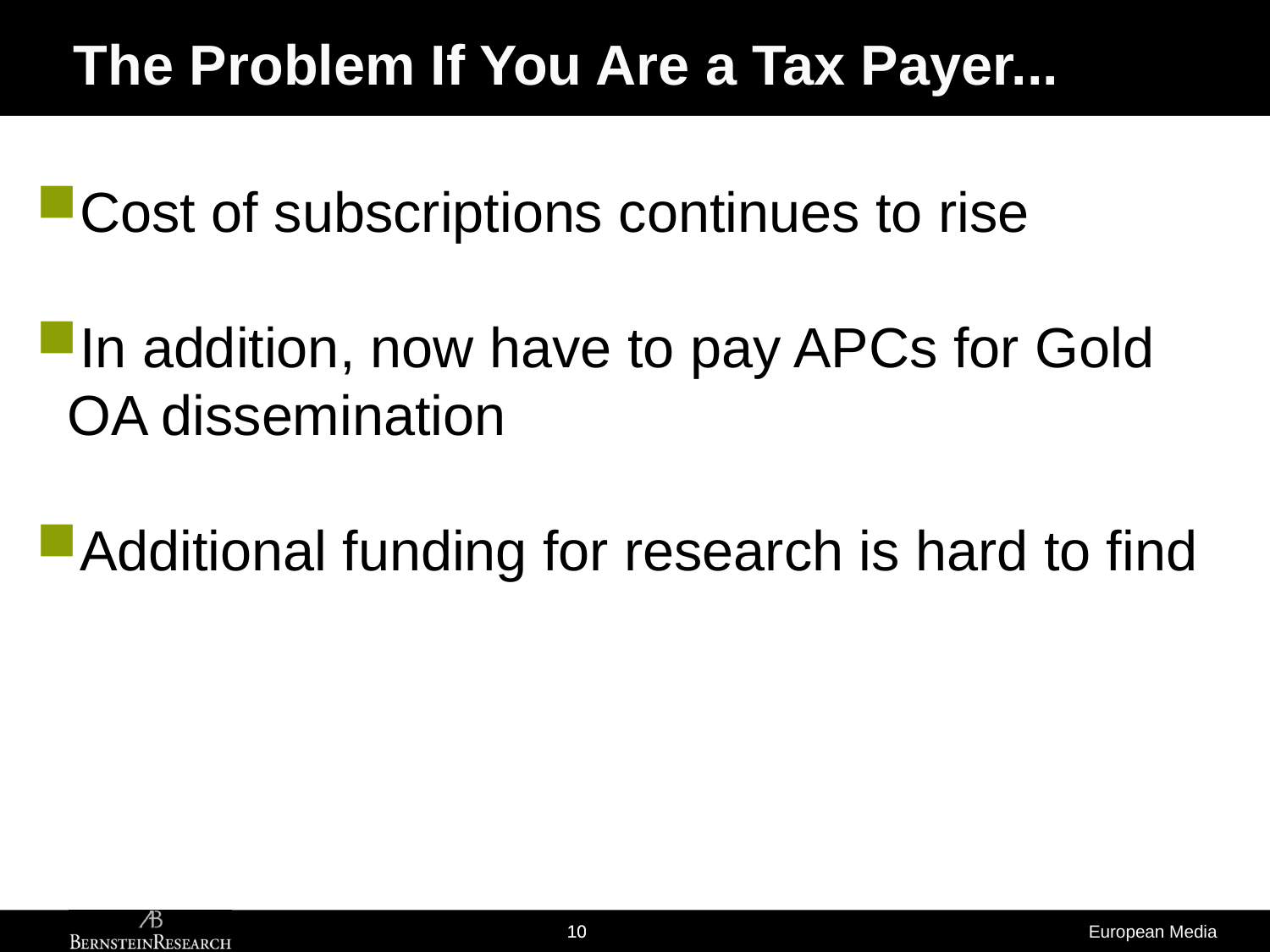

The Problem If You Are a Tax Payer...
Cost of subscriptions continues to rise
In addition, now have to pay APCs for Gold OA dissemination
Additional funding for research is hard to find